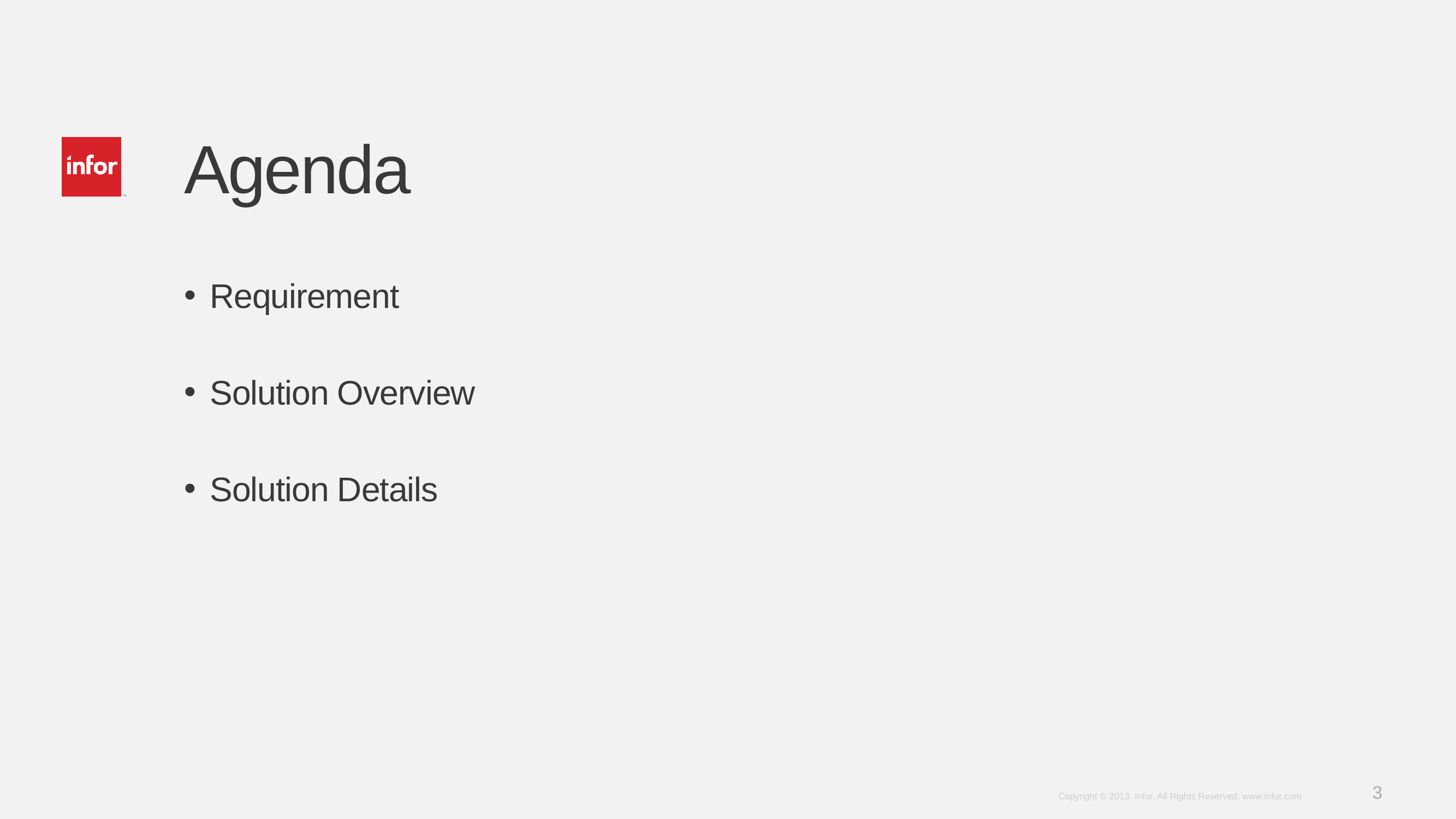

# Agenda

Requirement

Solution Overview

Solution Details